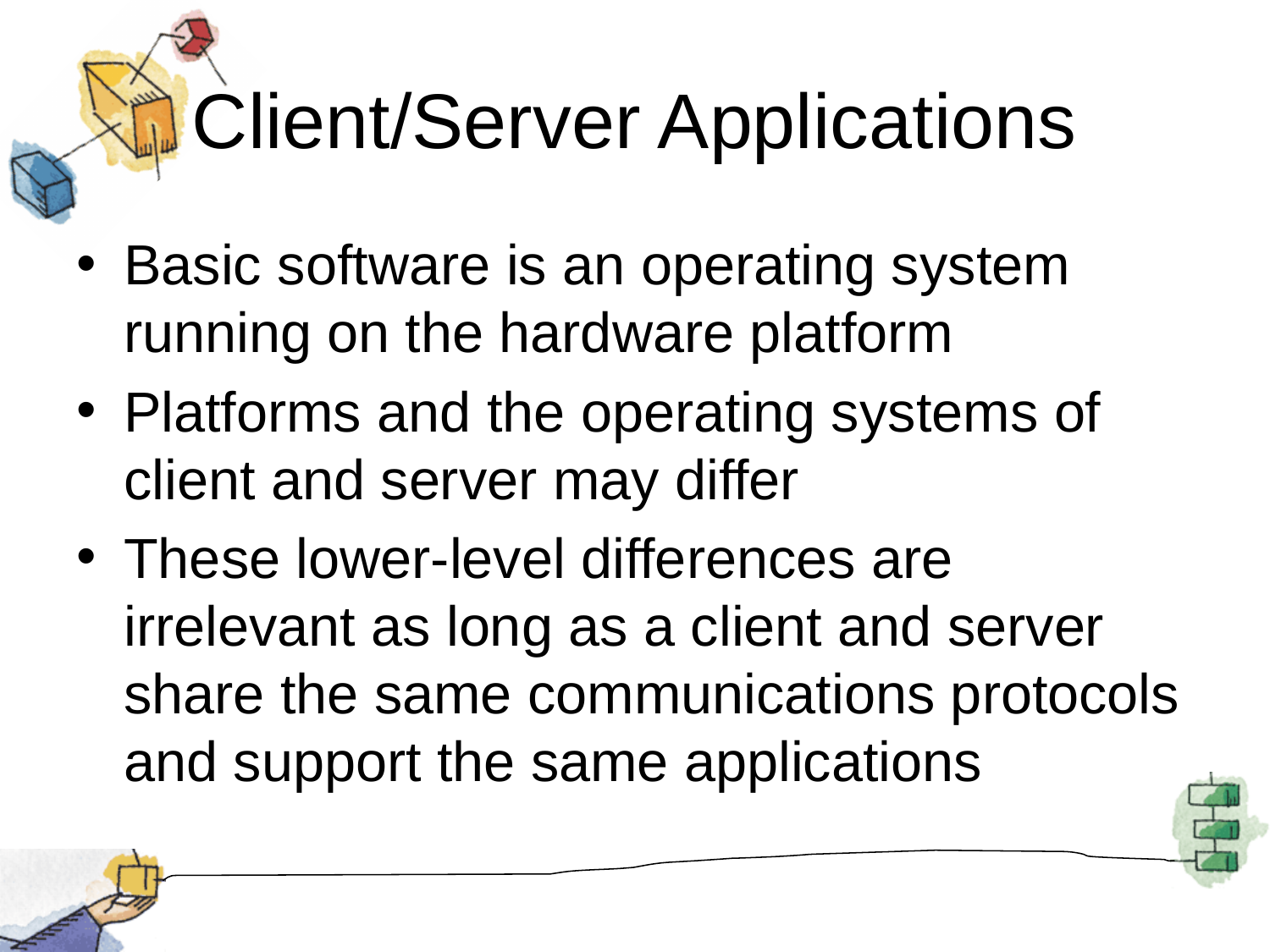

# Client/Server Applications
Basic software is an operating system running on the hardware platform
Platforms and the operating systems of client and server may differ
These lower-level differences are irrelevant as long as a client and server share the same communications protocols and support the same applications